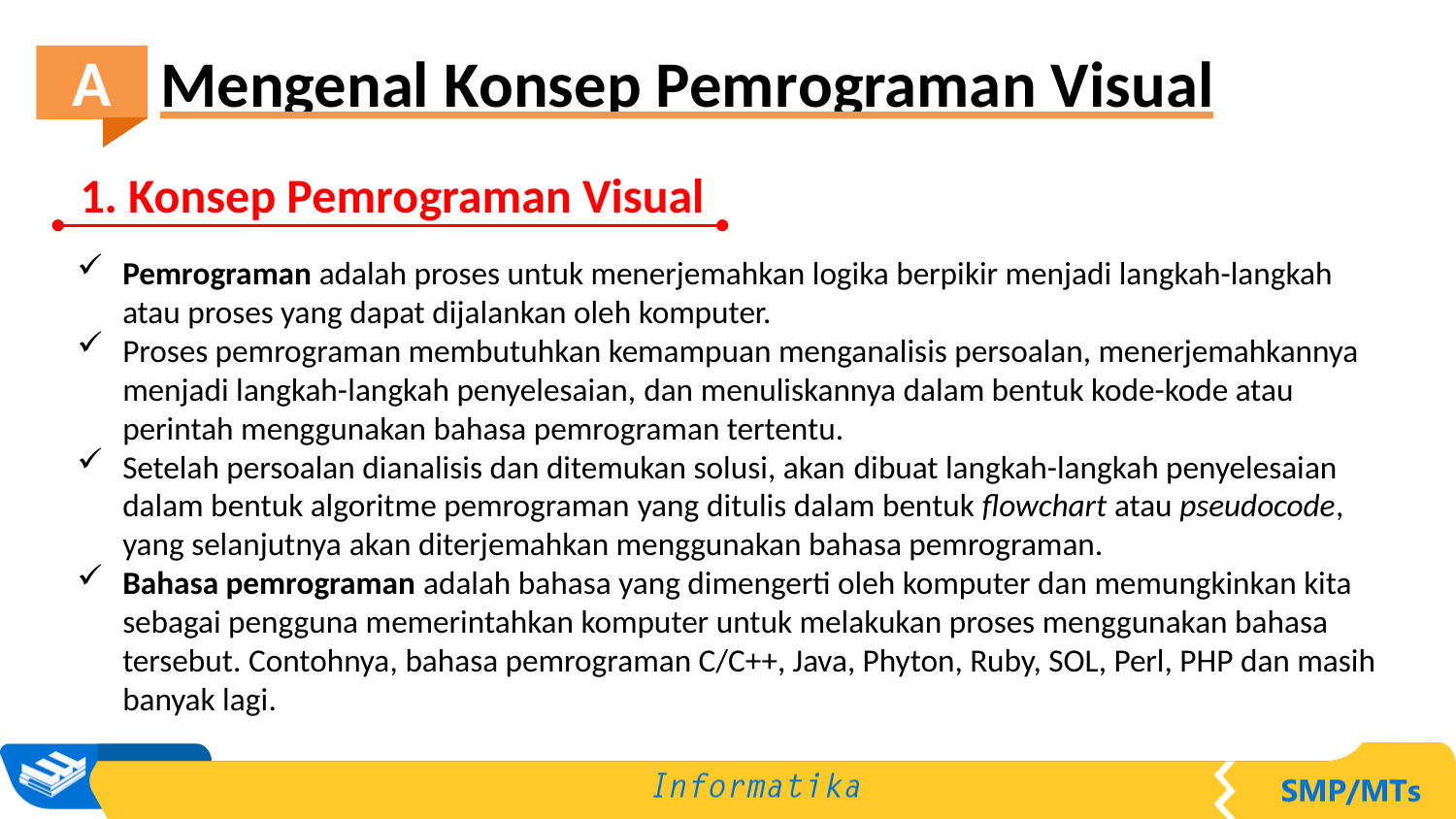

Mengenal Konsep Pemrograman Visual
A

1. Konsep Pemrograman Visual
Pemrograman adalah proses untuk menerjemahkan logika berpikir menjadi langkah-langkah atau proses yang dapat dijalankan oleh komputer.
Proses pemrograman membutuhkan kemampuan menganalisis persoalan, menerjemahkannya menjadi langkah-langkah penyelesaian, dan menuliskannya dalam bentuk kode-kode atau perintah menggunakan bahasa pemrograman tertentu.
Setelah persoalan dianalisis dan ditemukan solusi, akan dibuat langkah-langkah penyelesaian dalam bentuk algoritme pemrograman yang ditulis dalam bentuk flowchart atau pseudocode, yang selanjutnya akan diterjemahkan menggunakan bahasa pemrograman.
Bahasa pemrograman adalah bahasa yang dimengerti oleh komputer dan memungkinkan kita sebagai pengguna memerintahkan komputer untuk melakukan proses menggunakan bahasa tersebut. Contohnya, bahasa pemrograman C/C++, Java, Phyton, Ruby, SOL, Perl, PHP dan masih banyak lagi.